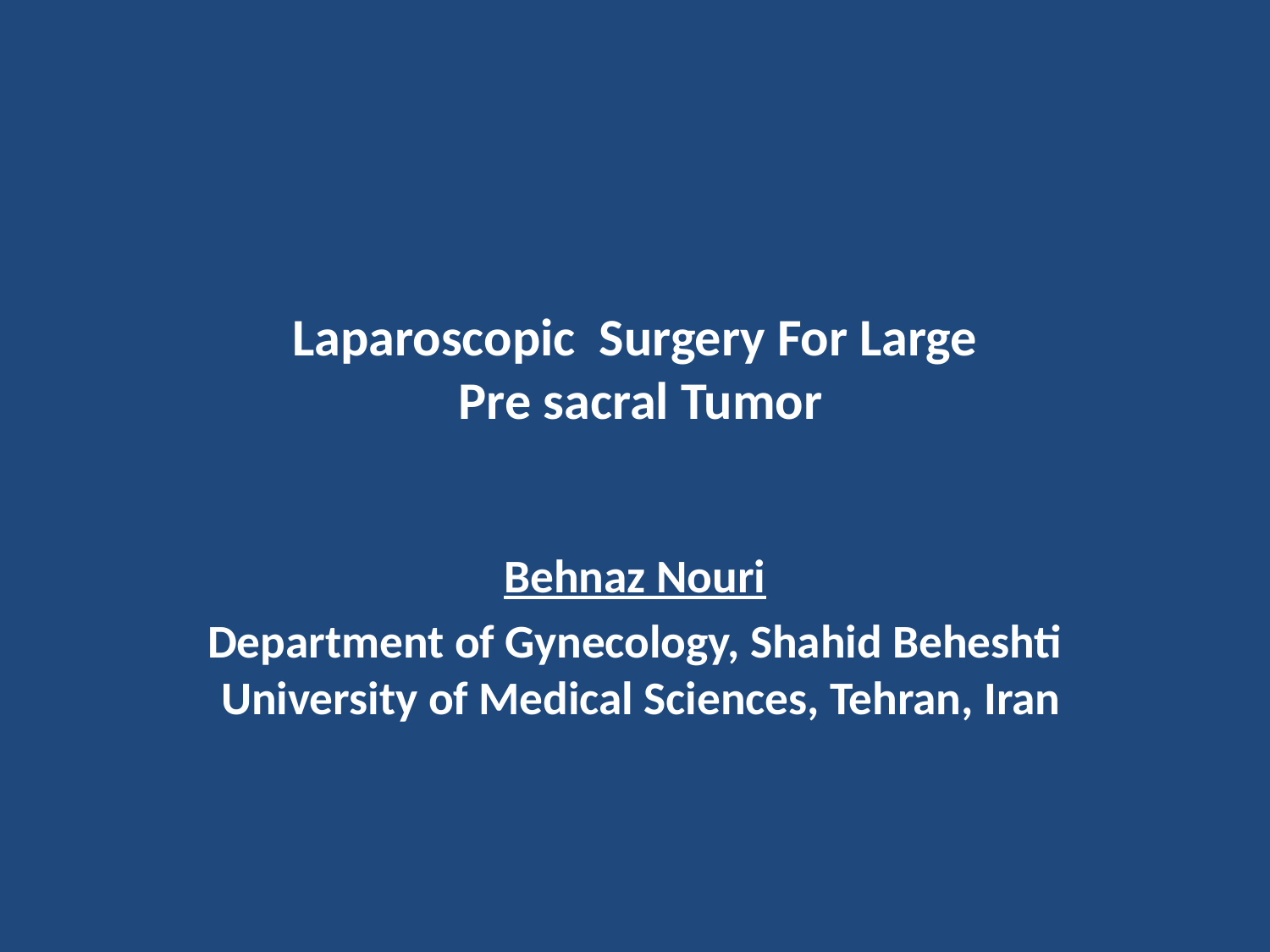

# Laparoscopic  Surgery For Large Pre sacral Tumor
Behnaz Nouri
Department of Gynecology, Shahid Beheshti University of Medical Sciences, Tehran, Iran